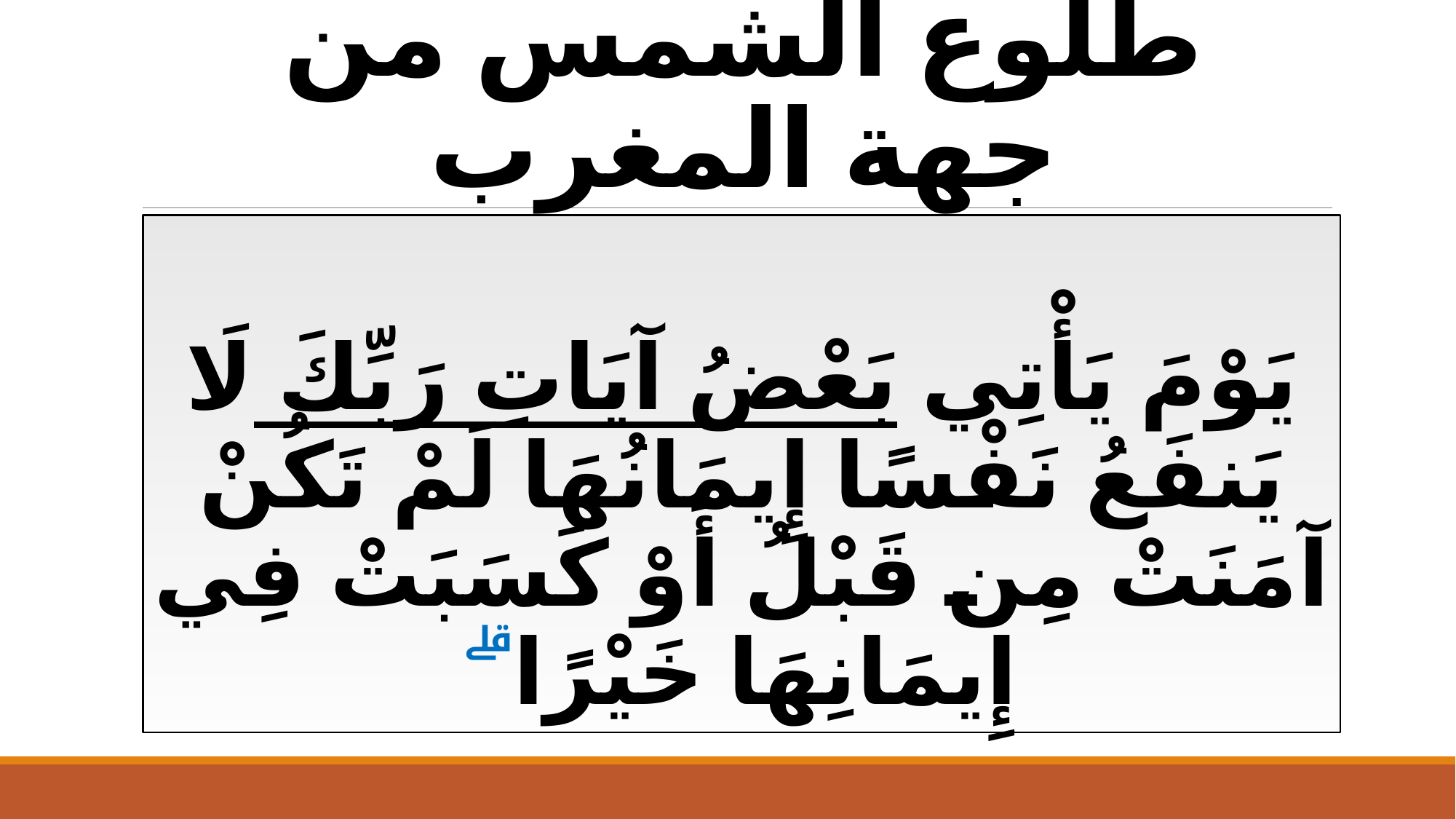

# طلوع الشمس من جهة المغرب

يَوْمَ يَأْتِي بَعْضُ آيَاتِ رَبِّكَ لَا يَنفَعُ نَفْسًا إِيمَانُهَا لَمْ تَكُنْ آمَنَتْ مِن قَبْلُ أَوْ كَسَبَتْ فِي إِيمَانِهَا خَيْرًا ۗ